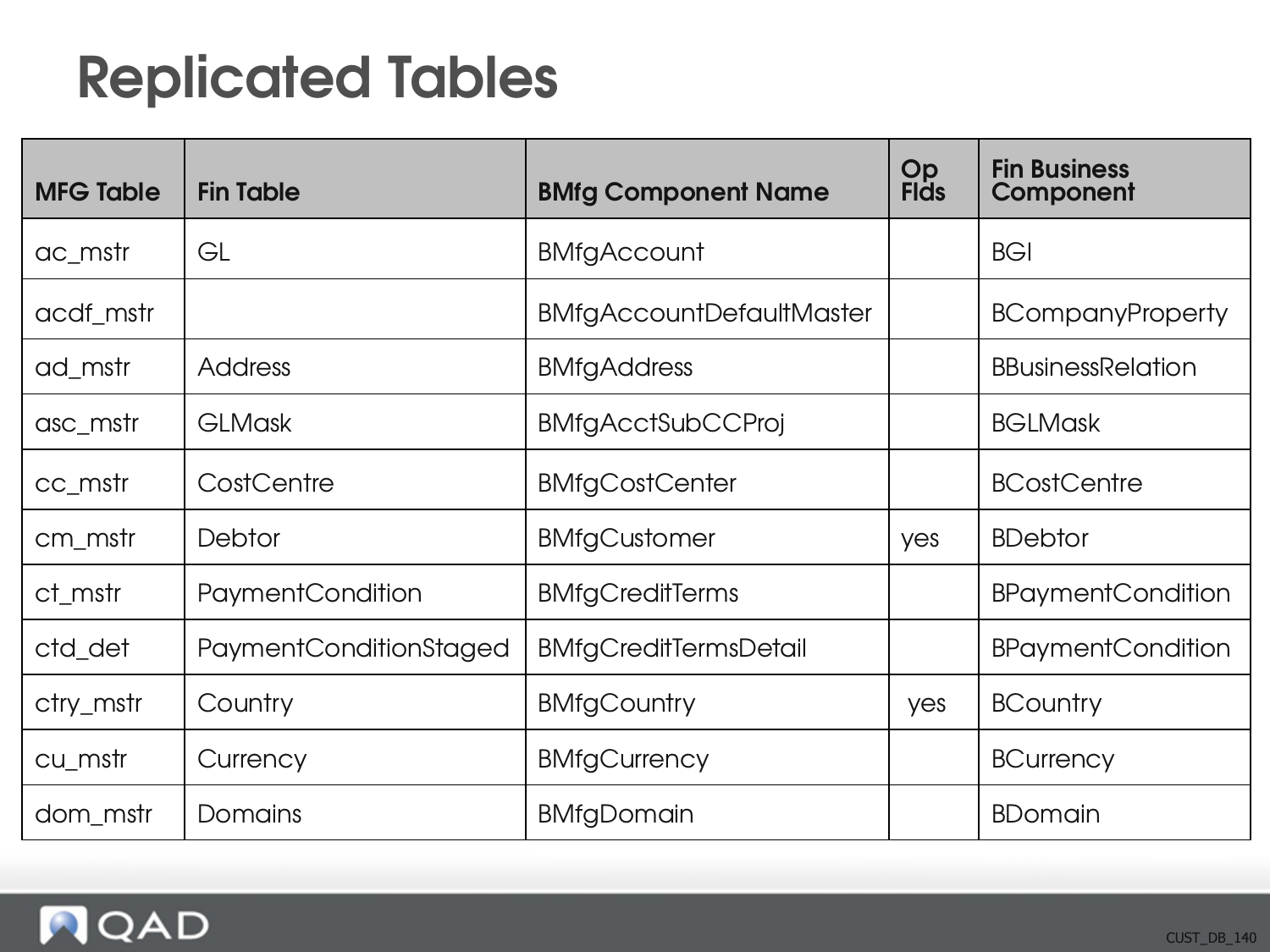

# Replicated Tables
| MFG Table | Fin Table | BMfg Component Name | Op Flds | Fin Business Component |
| --- | --- | --- | --- | --- |
| ac\_mstr | GL | BMfgAccount |  | BGl |
| acdf\_mstr |  | BMfgAccountDefaultMaster |  | BCompanyProperty |
| ad\_mstr | Address | BMfgAddress |  | BBusinessRelation |
| asc\_mstr | GLMask | BMfgAcctSubCCProj |  | BGLMask |
| cc\_mstr | CostCentre | BMfgCostCenter |  | BCostCentre |
| cm\_mstr | Debtor | BMfgCustomer | yes | BDebtor |
| ct\_mstr | PaymentCondition | BMfgCreditTerms |  | BPaymentCondition |
| ctd\_det | PaymentConditionStaged | BMfgCreditTermsDetail |  | BPaymentCondition |
| ctry\_mstr | Country | BMfgCountry | yes | BCountry |
| cu\_mstr | Currency | BMfgCurrency |  | BCurrency |
| dom\_mstr | Domains | BMfgDomain |  | BDomain |
CUST_DB_140